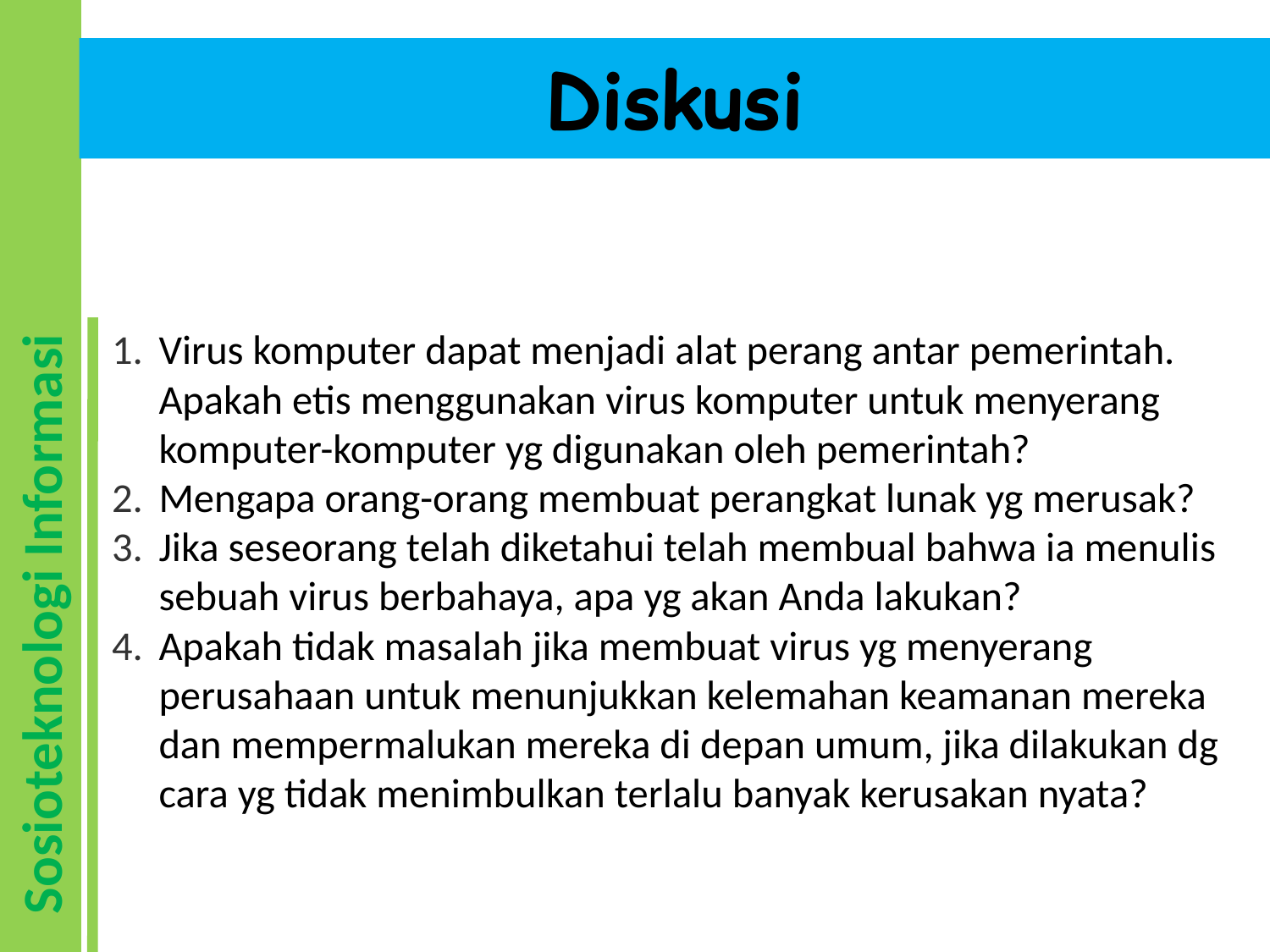

# Diskusi
Virus komputer dapat menjadi alat perang antar pemerintah. Apakah etis menggunakan virus komputer untuk menyerang komputer-komputer yg digunakan oleh pemerintah?
Mengapa orang-orang membuat perangkat lunak yg merusak?
Jika seseorang telah diketahui telah membual bahwa ia menulis sebuah virus berbahaya, apa yg akan Anda lakukan?
Apakah tidak masalah jika membuat virus yg menyerang perusahaan untuk menunjukkan kelemahan keamanan mereka dan mempermalukan mereka di depan umum, jika dilakukan dg cara yg tidak menimbulkan terlalu banyak kerusakan nyata?